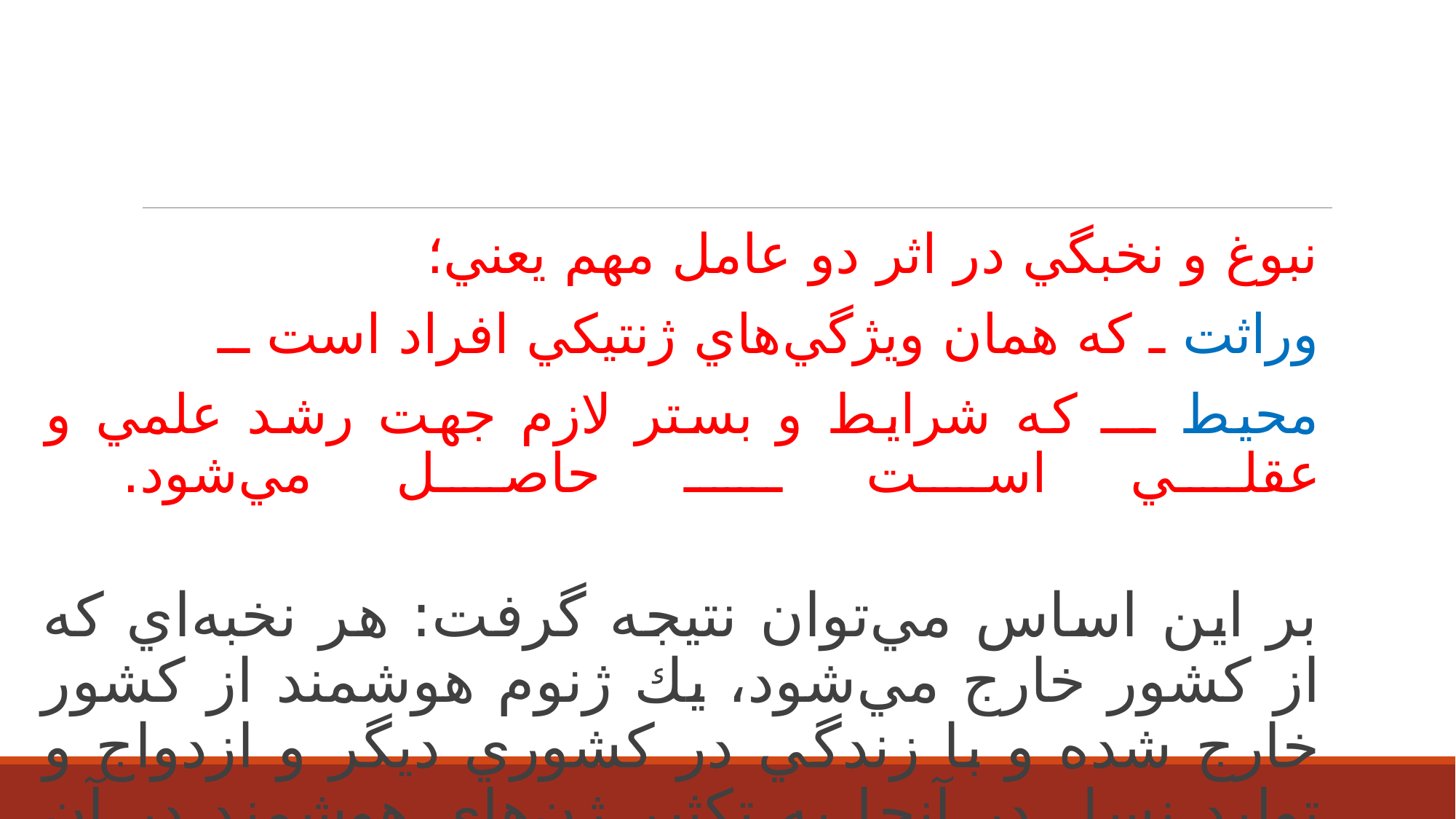

نبوغ و نخبگي در اثر دو عامل مهم يعني؛
وراثت ـ‌ كه همان ويژگي‌هاي ژنتيكي افراد است ــ
محيط ـــ كه شرايط و بستر لازم جهت رشد علمي و عقلي است ــ حاصل مي‌شود.
بر اين اساس مي‌توان نتيجه گرفت: هر نخبه‌اي كه از كشور خارج مي‌شود، يك ژنوم هوشمند از كشور خارج شده و با زندگي در كشوري ديگر و ازدواج و توليد نسل در آنجا به تكثير ژن‌هاي هوشمند در آن كشور كمك مي‌كند.